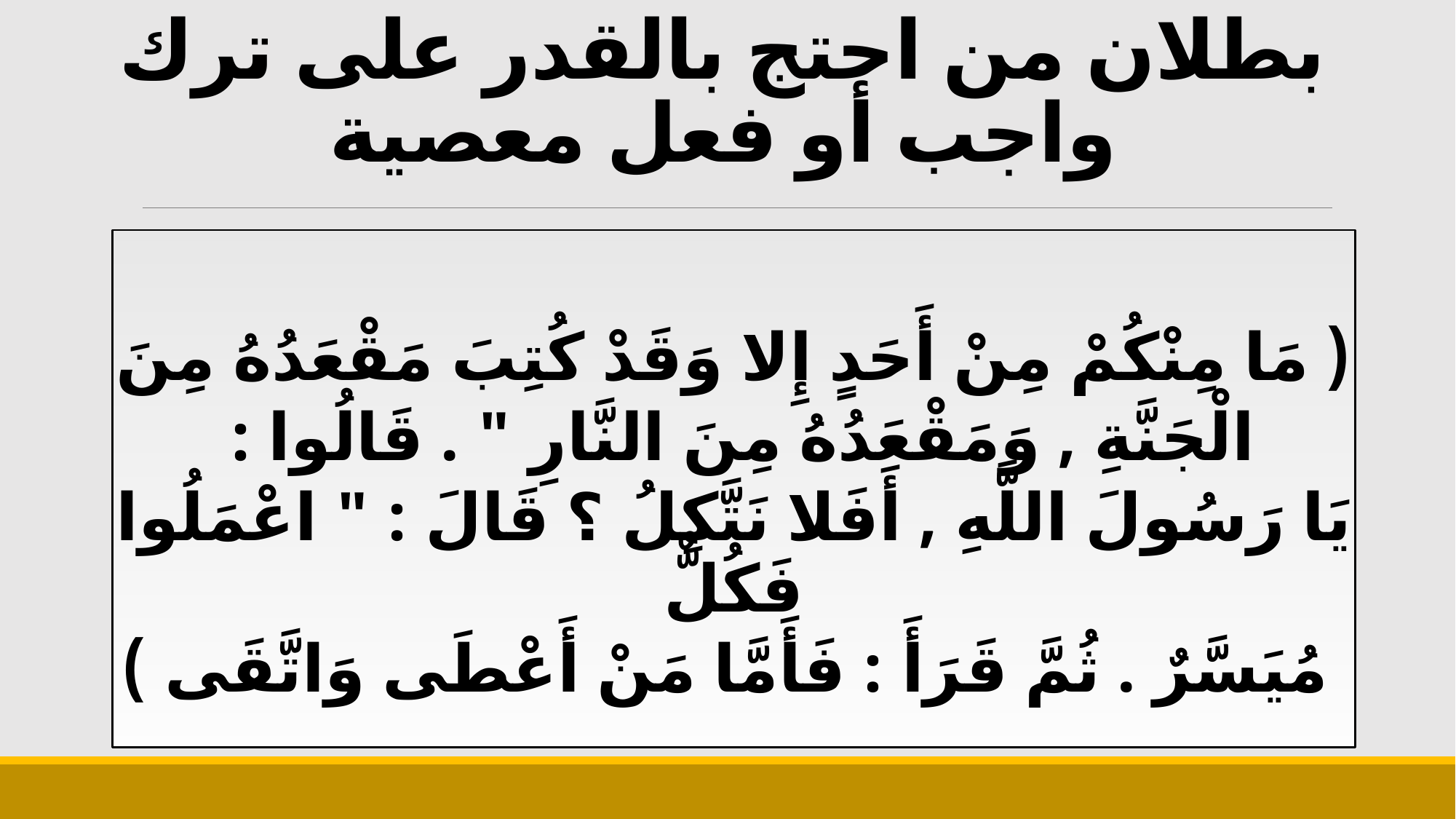

# بطلان من احتج بالقدر على ترك واجب أو فعل معصية

( مَا مِنْكُمْ مِنْ أَحَدٍ إِلا وَقَدْ كُتِبَ مَقْعَدُهُ مِنَ
الْجَنَّةِ , وَمَقْعَدُهُ مِنَ النَّارِ " . قَالُوا :
يَا رَسُولَ اللَّهِ , أَفَلا نَتَّكِلُ ؟ قَالَ : " اعْمَلُوا فَكُلٌّ
 مُيَسَّرٌ . ثُمَّ قَرَأَ : فَأَمَّا مَنْ أَعْطَى وَاتَّقَى )